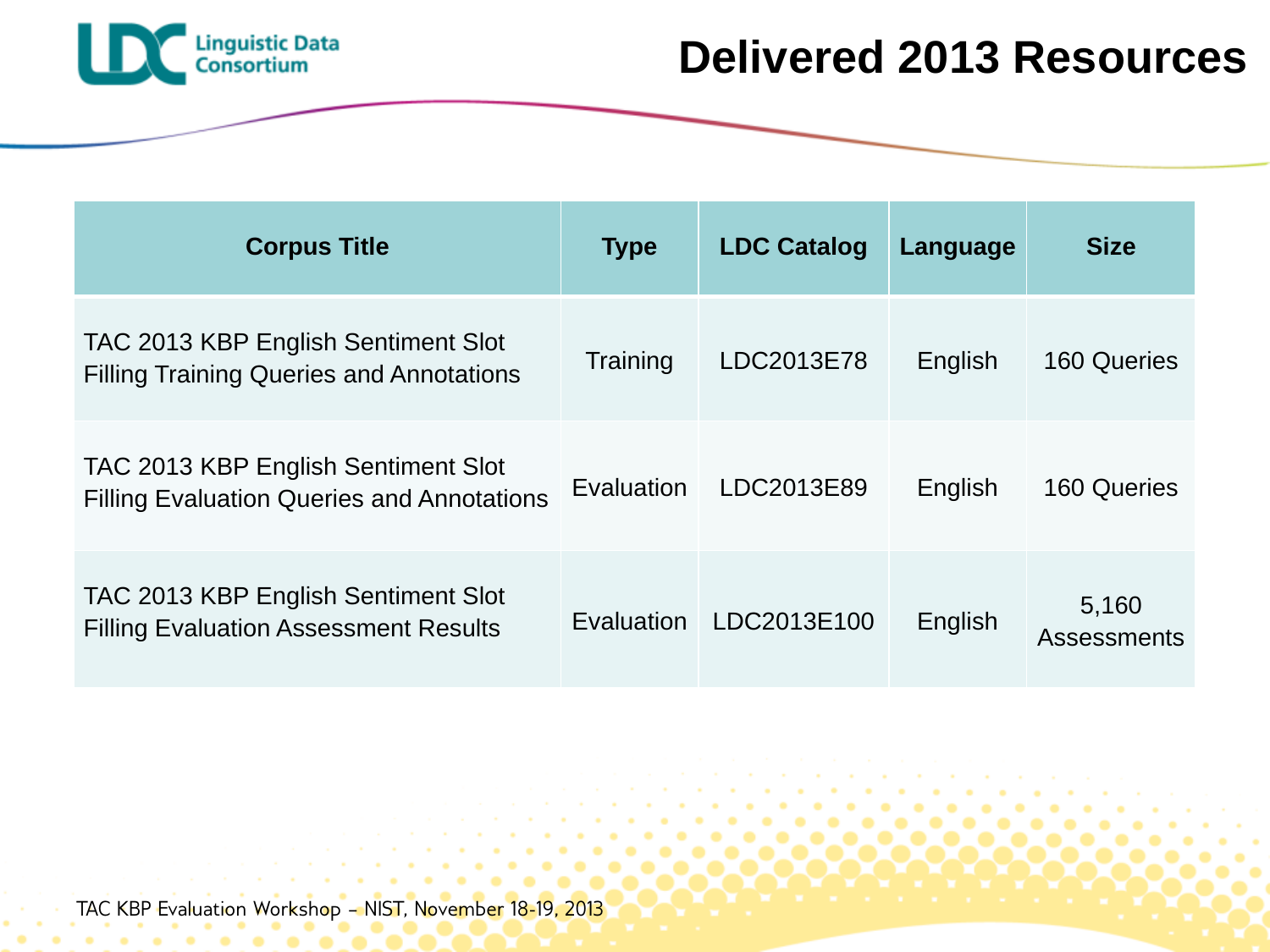

# Delivered 2013 Resources
| Corpus Title | Type | LDC Catalog | Language | Size |
| --- | --- | --- | --- | --- |
| TAC 2013 KBP English Sentiment Slot Filling Training Queries and Annotations | Training | LDC2013E78 | English | 160 Queries |
| TAC 2013 KBP English Sentiment Slot Filling Evaluation Queries and Annotations | Evaluation | LDC2013E89 | English | 160 Queries |
| TAC 2013 KBP English Sentiment Slot Filling Evaluation Assessment Results | Evaluation | LDC2013E100 | English | 5,160 Assessments |
TAC KBP Evaluation Workshop – NIST, November 18-19, 2013